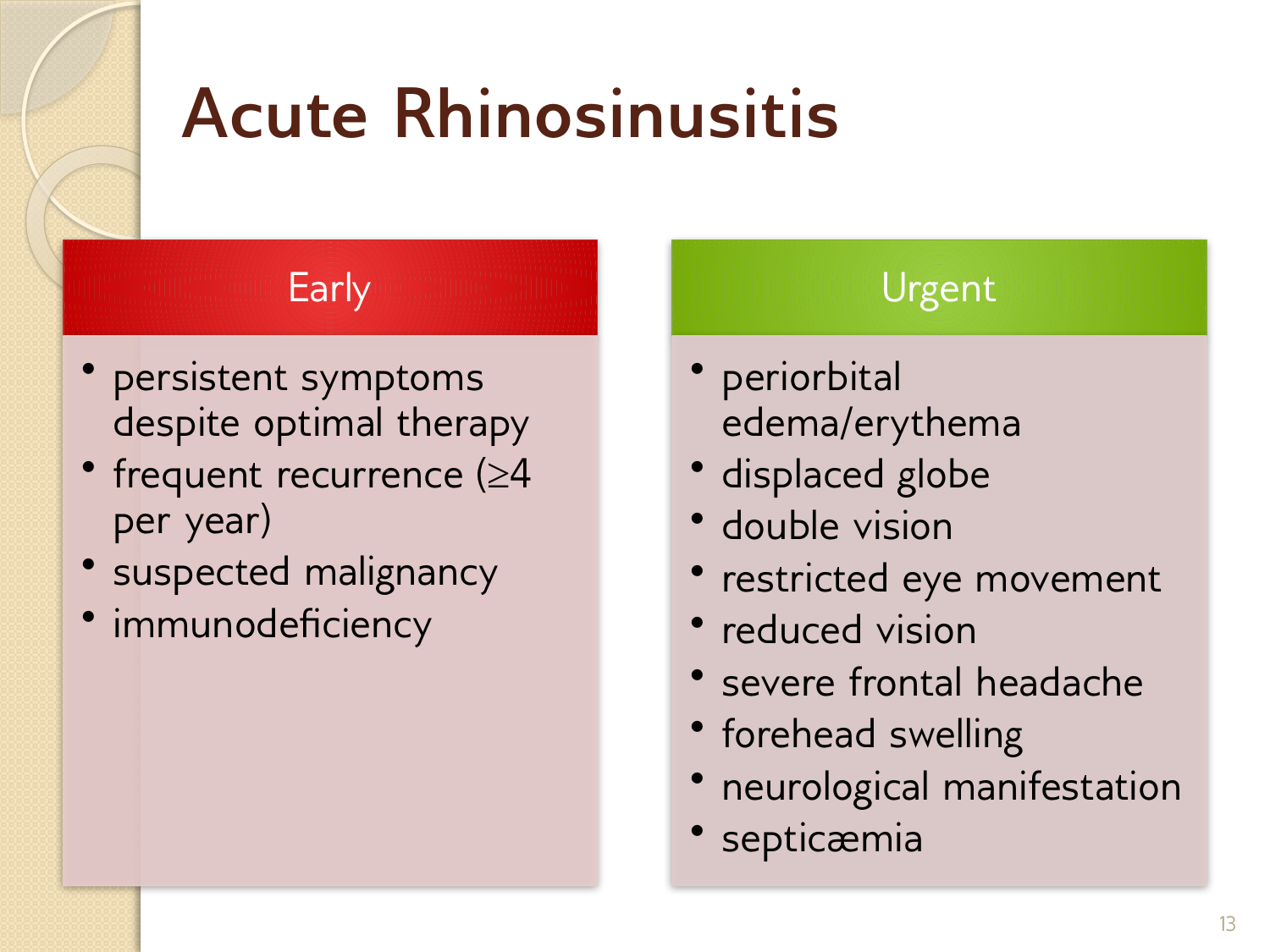

# Acute Rhinosinusitis
Early
persistent symptoms despite optimal therapy
frequent recurrence (≥4 per year)
suspected malignancy
immunodeficiency
Urgent
periorbital edema/erythema
displaced globe
double vision
restricted eye movement
reduced vision
severe frontal headache
forehead swelling
neurological manifestation
septicaemia
13